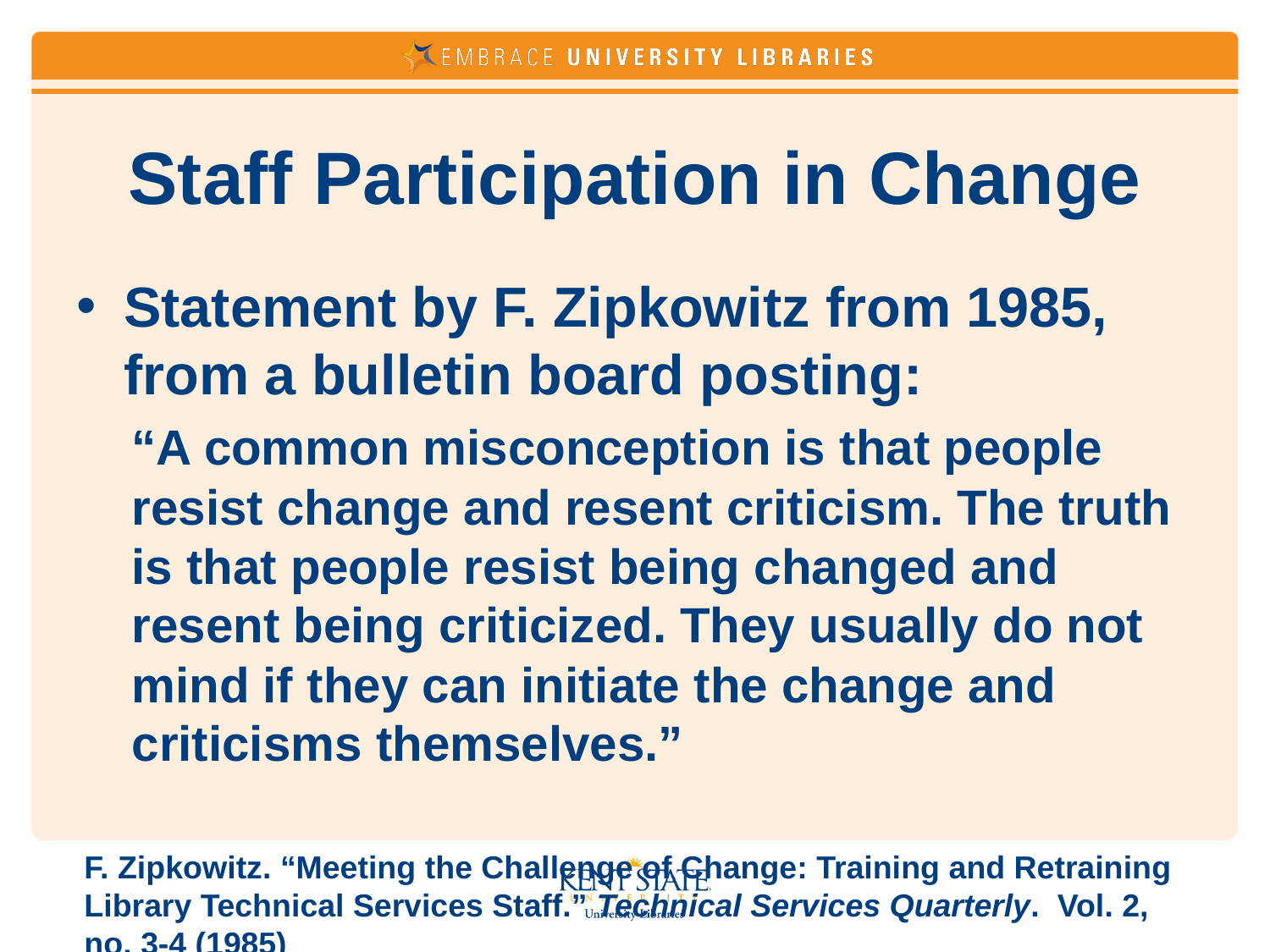

# Staff Participation in Change
Statement by F. Zipkowitz from 1985, from a bulletin board posting:
“A common misconception is that people resist change and resent criticism. The truth is that people resist being changed and resent being criticized. They usually do not mind if they can initiate the change and criticisms themselves.”

F. Zipkowitz. “Meeting the Challenge of Change: Training and Retraining Library Technical Services Staff.” Technical Services Quarterly.  Vol. 2, no. 3-4 (1985)